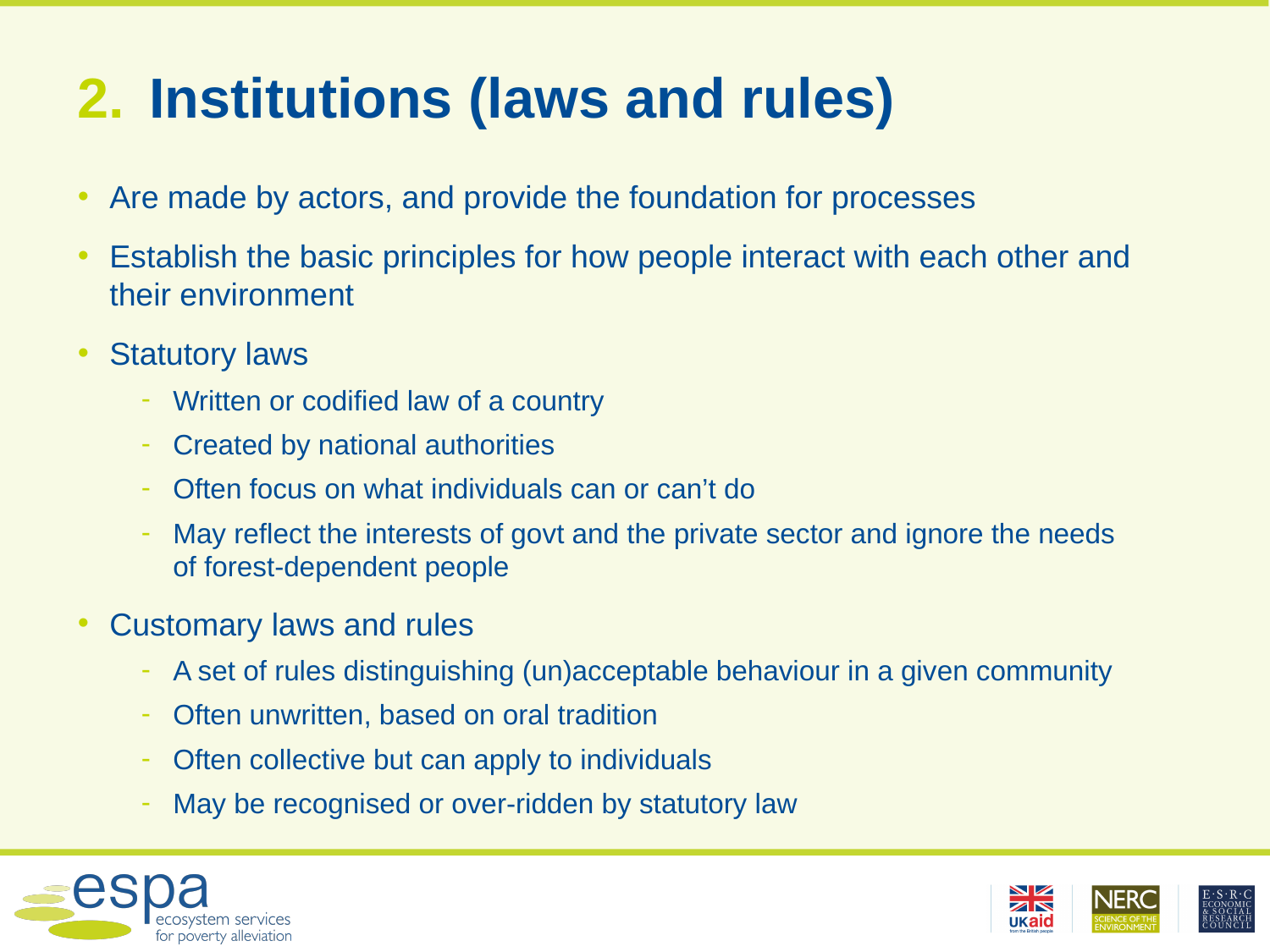

# Institutions (laws and rules)
Are made by actors, and provide the foundation for processes
Establish the basic principles for how people interact with each other and their environment
Statutory laws
Written or codified law of a country
Created by national authorities
Often focus on what individuals can or can’t do
May reflect the interests of govt and the private sector and ignore the needs of forest-dependent people
Customary laws and rules
A set of rules distinguishing (un)acceptable behaviour in a given community
Often unwritten, based on oral tradition
Often collective but can apply to individuals
May be recognised or over-ridden by statutory law